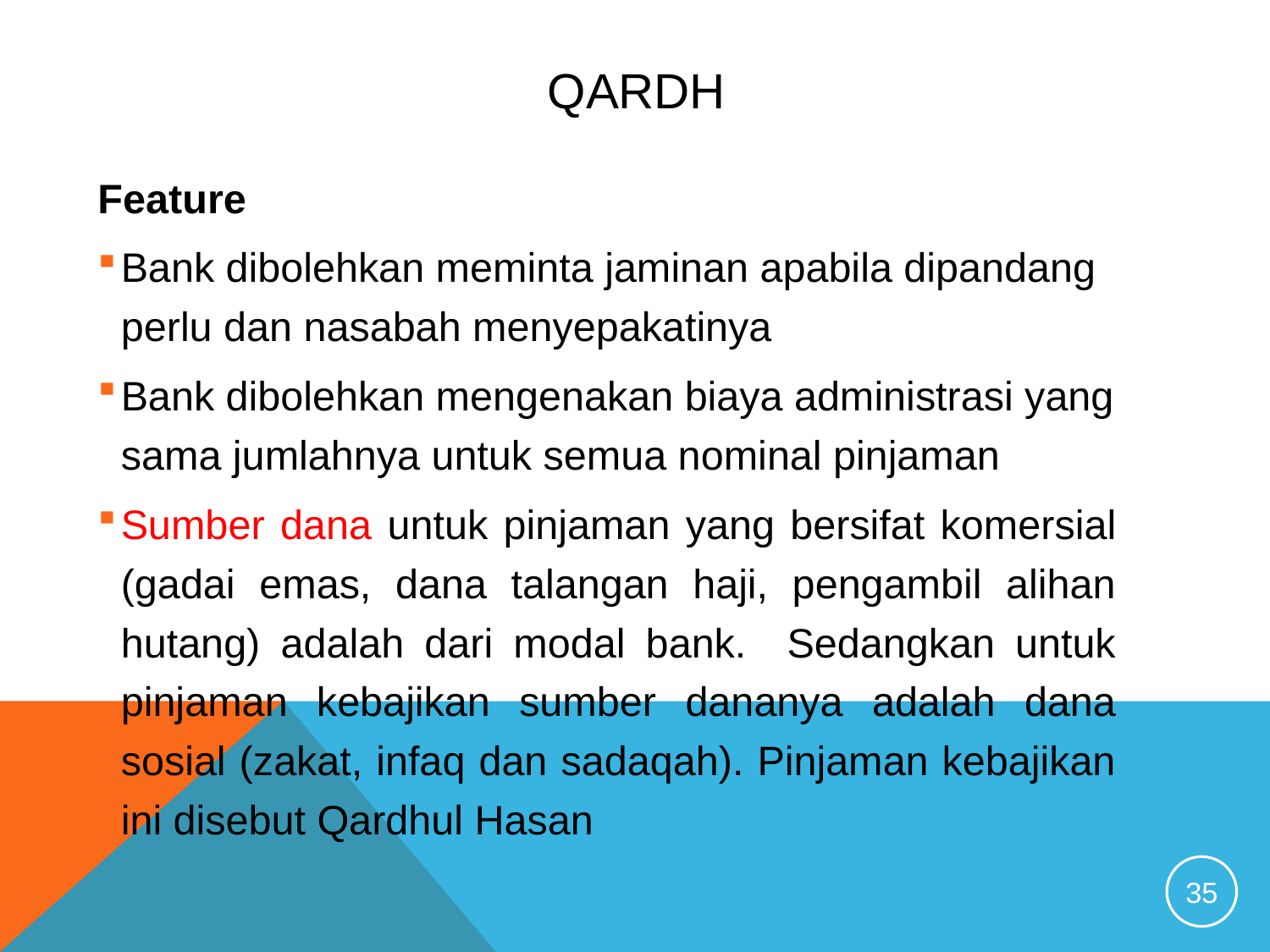

# QARDH
Feature
Bank dibolehkan meminta jaminan apabila dipandang perlu dan nasabah menyepakatinya
Bank dibolehkan mengenakan biaya administrasi yang sama jumlahnya untuk semua nominal pinjaman
Sumber dana untuk pinjaman yang bersifat komersial (gadai emas, dana talangan haji, pengambil alihan hutang) adalah dari modal bank.  Sedangkan untuk pinjaman kebajikan sumber dananya adalah dana sosial (zakat, infaq dan sadaqah). Pinjaman kebajikan ini disebut Qardhul Hasan
35